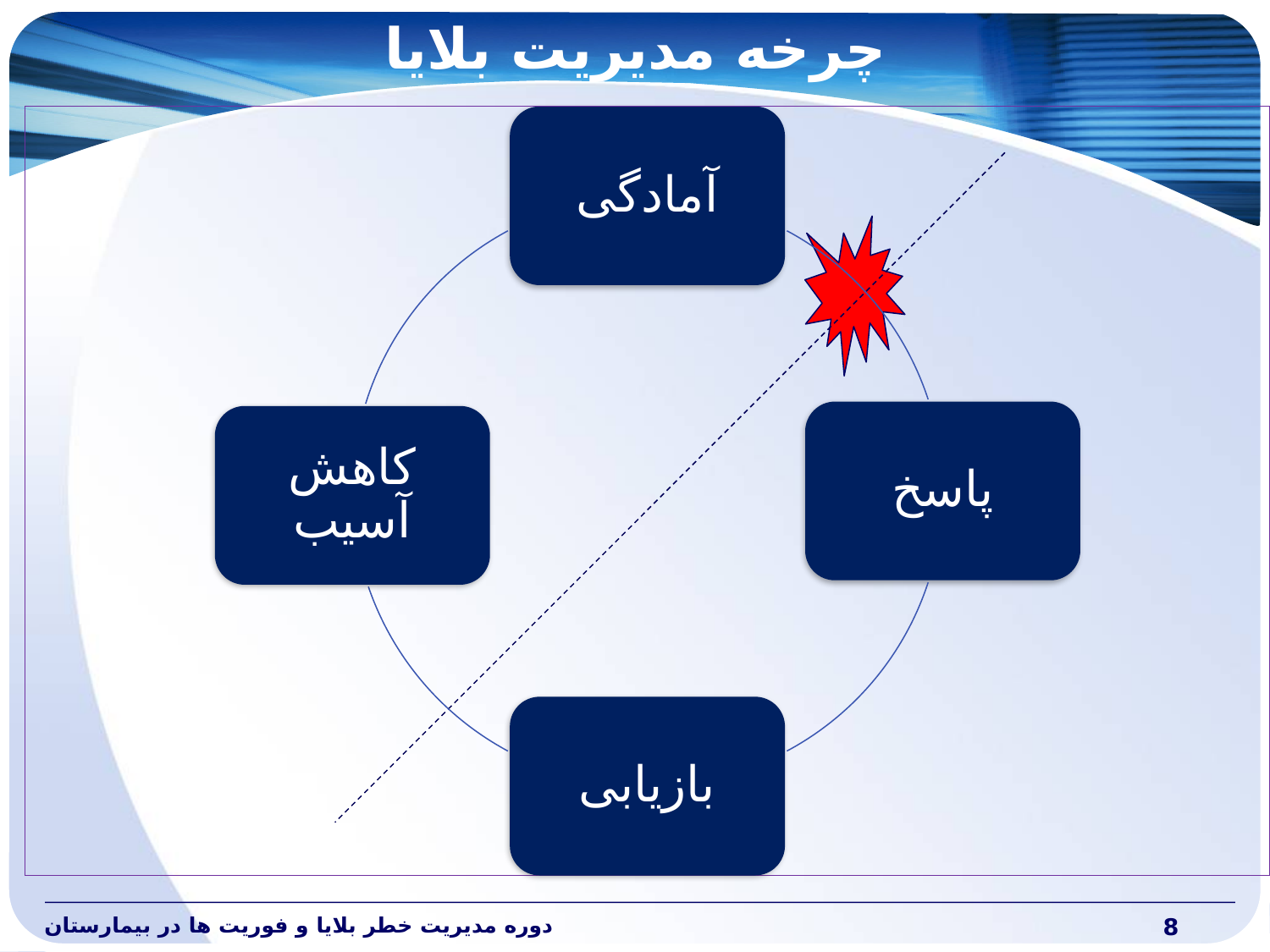

# چرخه مدیریت بلایا

آمادگی

پاسخ
کاهش آسیب
بازیابی

دوره مدیریت خطر بلایا و فوریت ها در بیمارستان
8